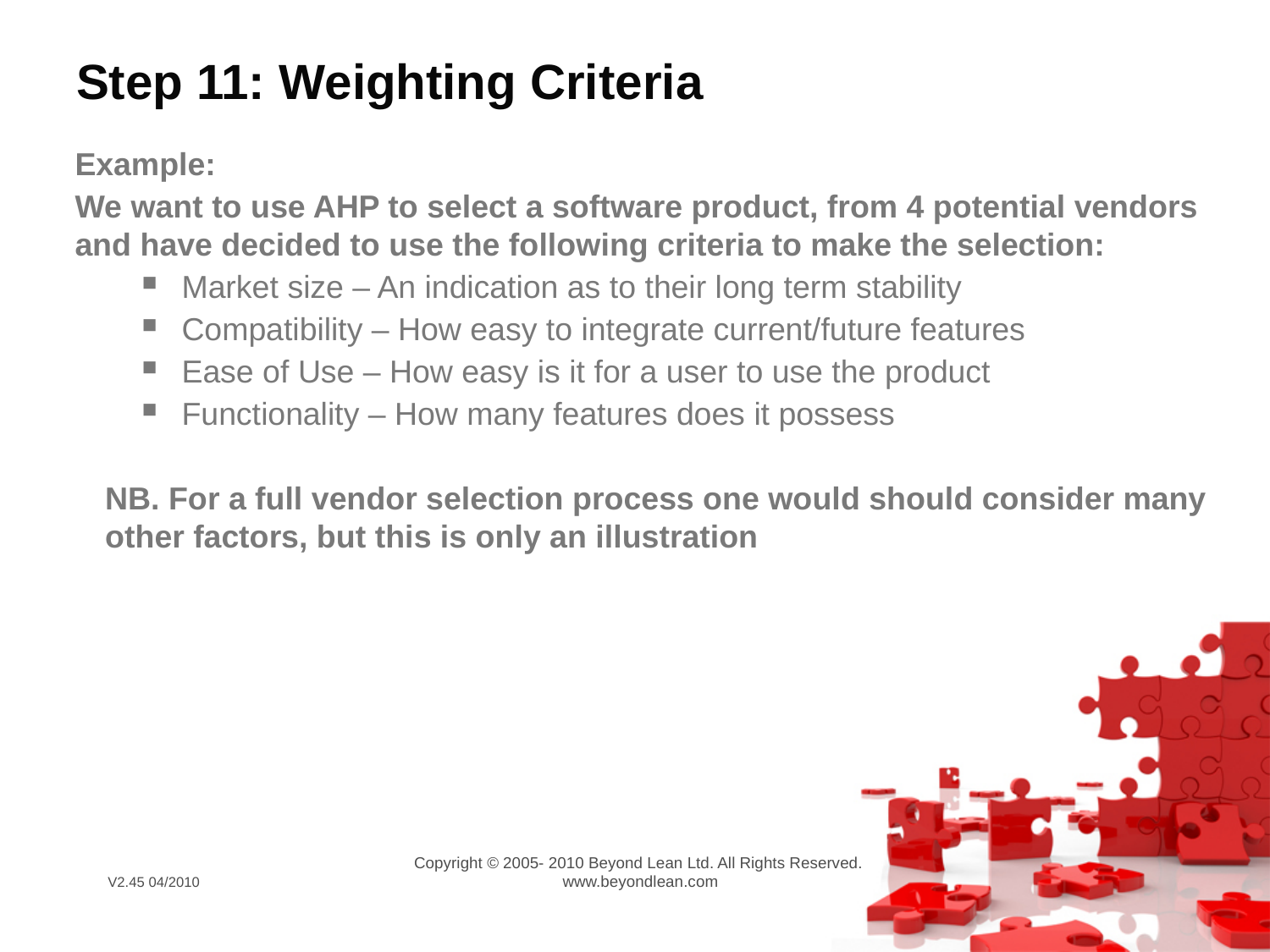

# Step 11: Weighting Criteria
Example:
We want to use AHP to select a software product, from 4 potential vendors and have decided to use the following criteria to make the selection:
Market size – An indication as to their long term stability
Compatibility – How easy to integrate current/future features
Ease of Use – How easy is it for a user to use the product
Functionality – How many features does it possess

NB. For a full vendor selection process one would should consider many other factors, but this is only an illustration